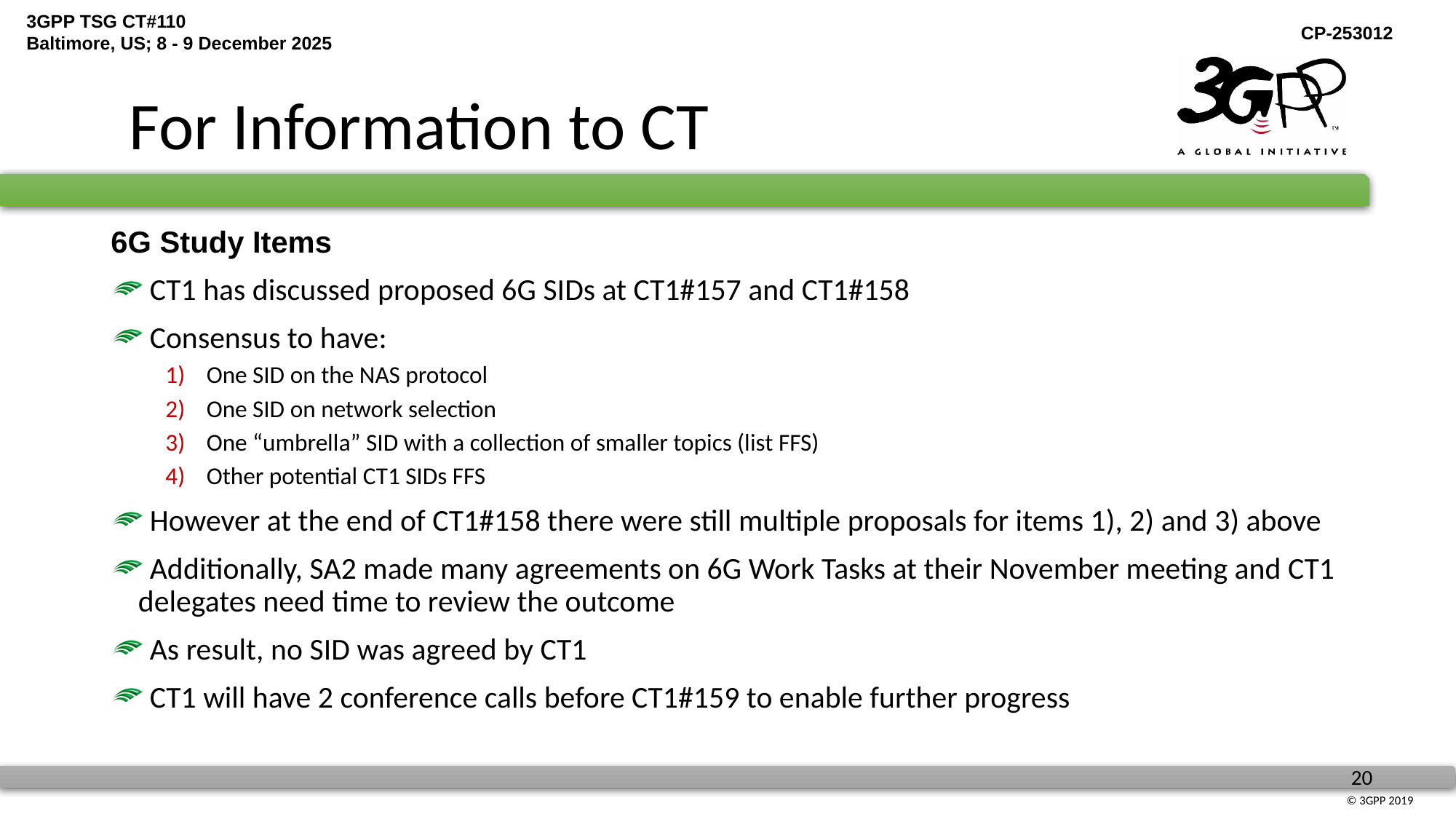

# For Information to CT
6G Study Items
 CT1 has discussed proposed 6G SIDs at CT1#157 and CT1#158
 Consensus to have:
One SID on the NAS protocol
One SID on network selection
One “umbrella” SID with a collection of smaller topics (list FFS)
Other potential CT1 SIDs FFS
 However at the end of CT1#158 there were still multiple proposals for items 1), 2) and 3) above
 Additionally, SA2 made many agreements on 6G Work Tasks at their November meeting and CT1 delegates need time to review the outcome
 As result, no SID was agreed by CT1
 CT1 will have 2 conference calls before CT1#159 to enable further progress